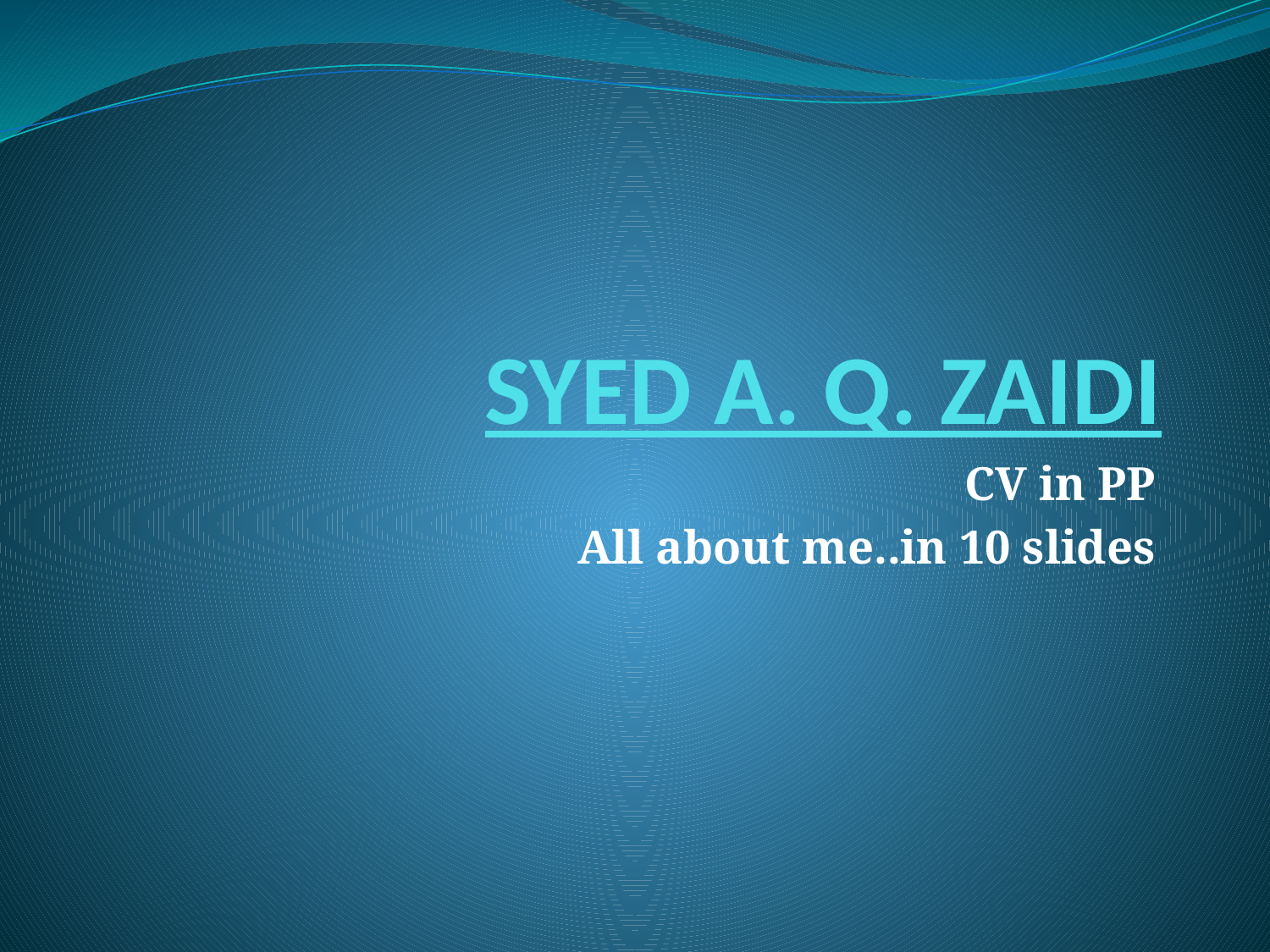

# SYED A. Q. ZAIDI
CV in PP
All about me..in 10 slides